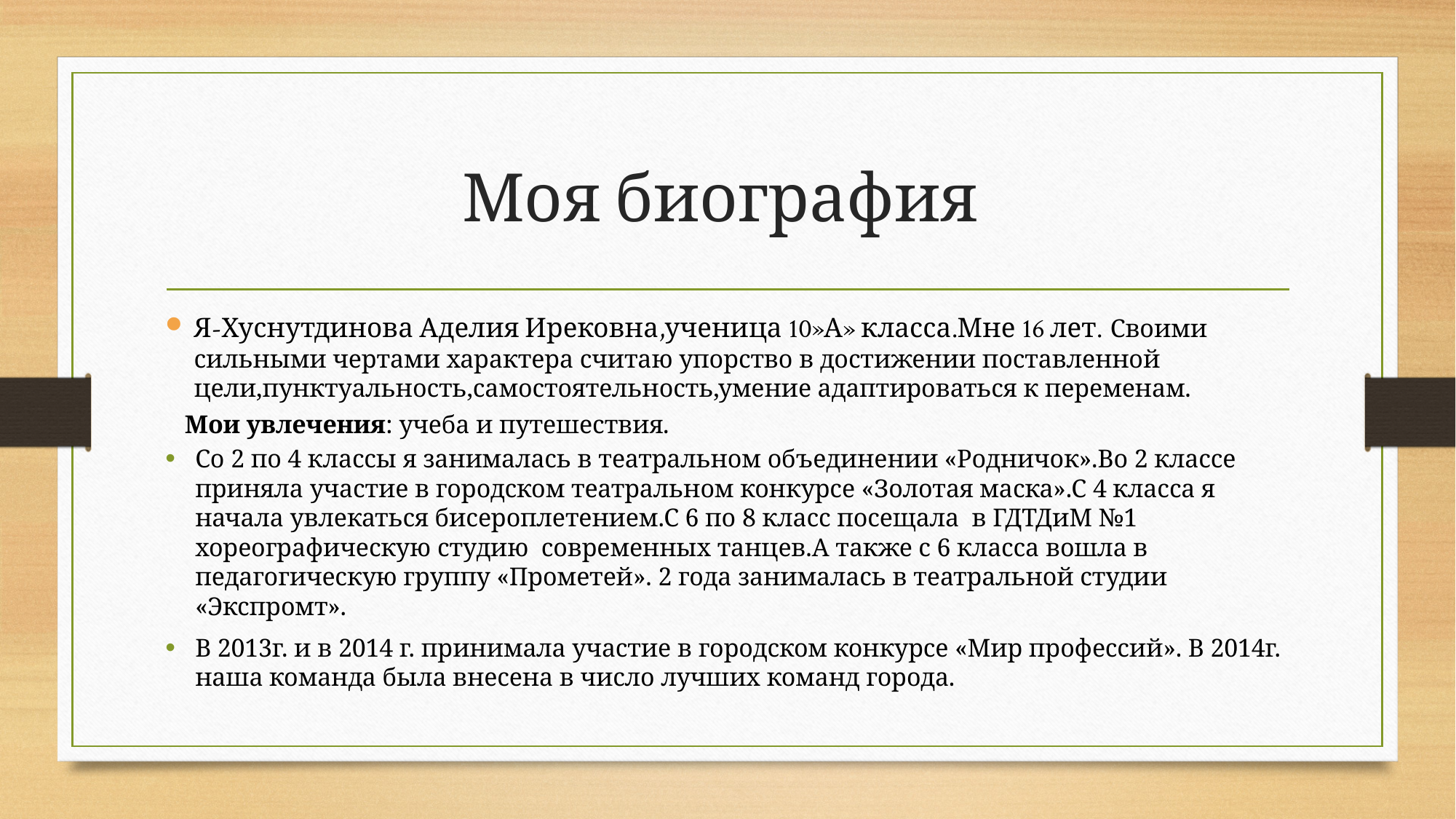

# Моя биография
Я-Хуснутдинова Аделия Ирековна,ученица 10»А» класса.Мне 16 лет. Своими сильными чертами характера считаю упорство в достижении поставленной цели,пунктуальность,самостоятельность,умение адаптироваться к переменам.
   Мои увлечения: учеба и путешествия.
Со 2 по 4 классы я занималась в театральном объединении «Родничок».Во 2 классе приняла участие в городском театральном конкурсе «Золотая маска».С 4 класса я начала увлекаться бисероплетением.С 6 по 8 класс посещала  в ГДТДиМ №1 хореографическую студию  современных танцев.А также с 6 класса вошла в педагогическую группу «Прометей». 2 года занималась в театральной студии «Экспромт».
В 2013г. и в 2014 г. принимала участие в городском конкурсе «Мир профессий». В 2014г. наша команда была внесена в число лучших команд города.